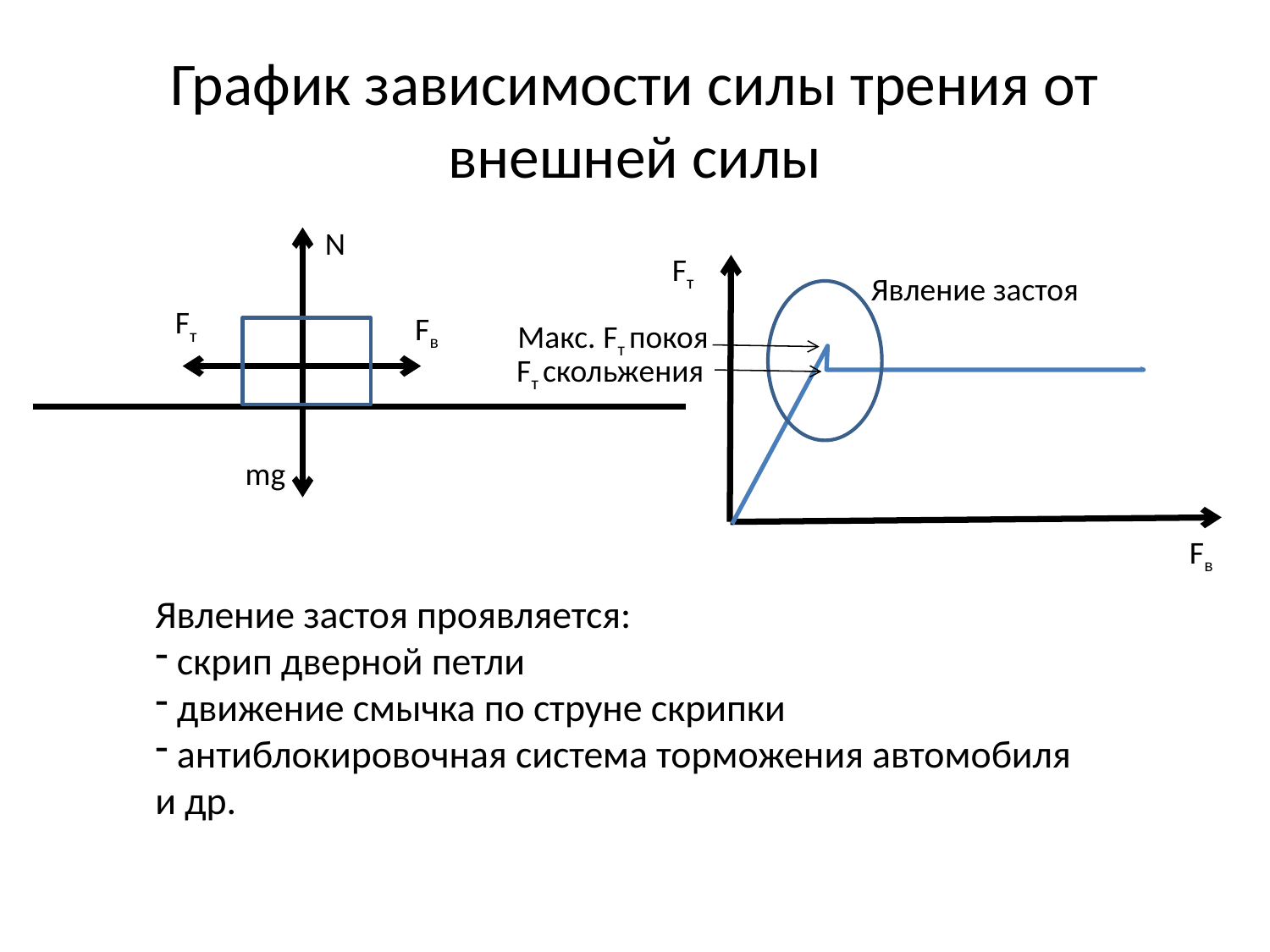

# График зависимости силы трения от внешней силы
N
Fт
Fв

mg
Fт
Явление застоя

Макс. Fт покоя
Fт скольжения

Fв
Явление застоя проявляется:
 скрип дверной петли
 движение смычка по струне скрипки
 антиблокировочная система торможения автомобиля
и др.